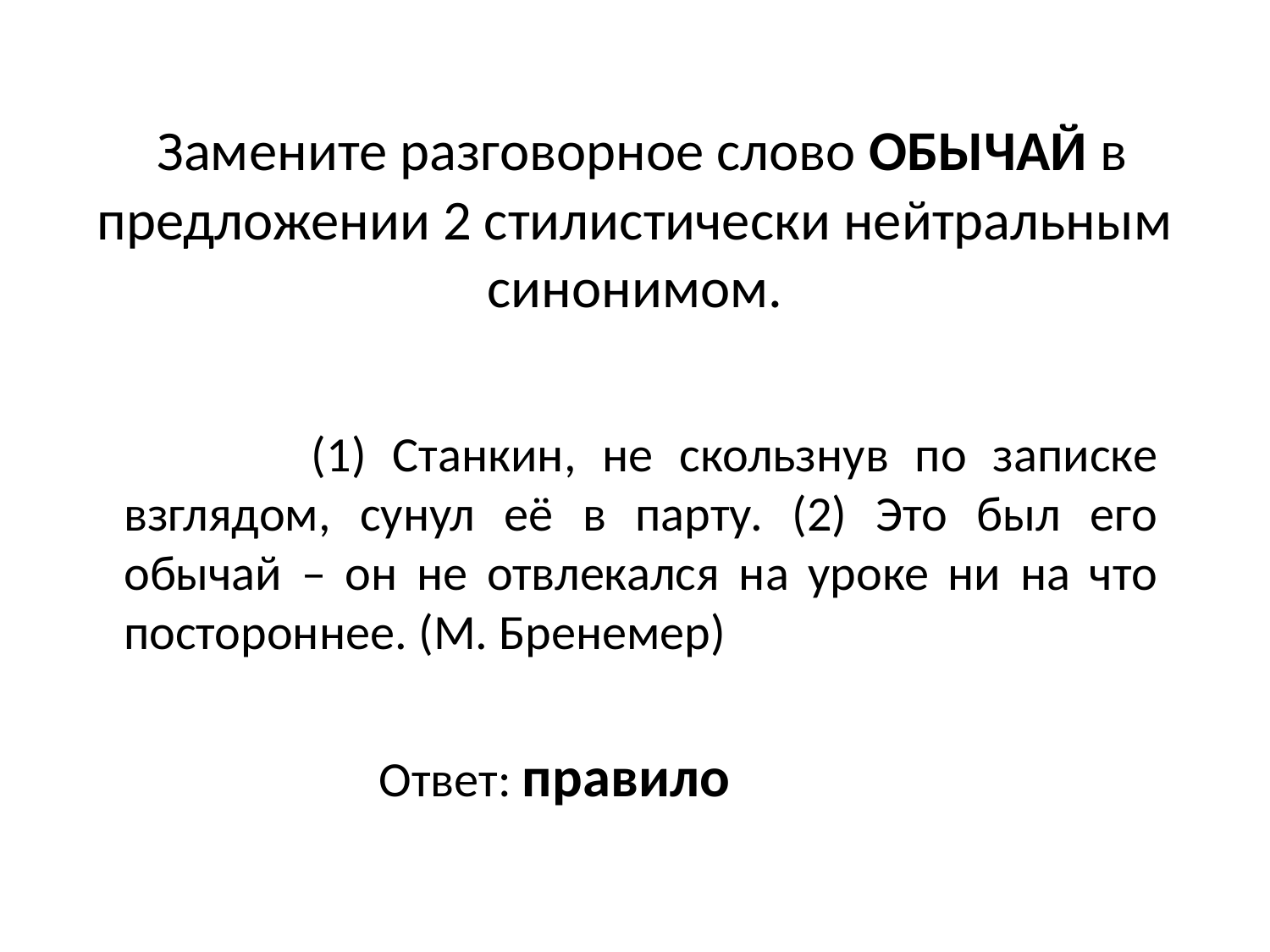

# Замените разговорное слово ОБЫЧАЙ в предложении 2 стилистически нейтральным синонимом.
         (1) Станкин, не скользнув по записке взглядом, сунул её в парту. (2) Это был его обычай – он не отвлекался на уроке ни на что постороннее. (М. Бренемер)

                           Ответ: правило